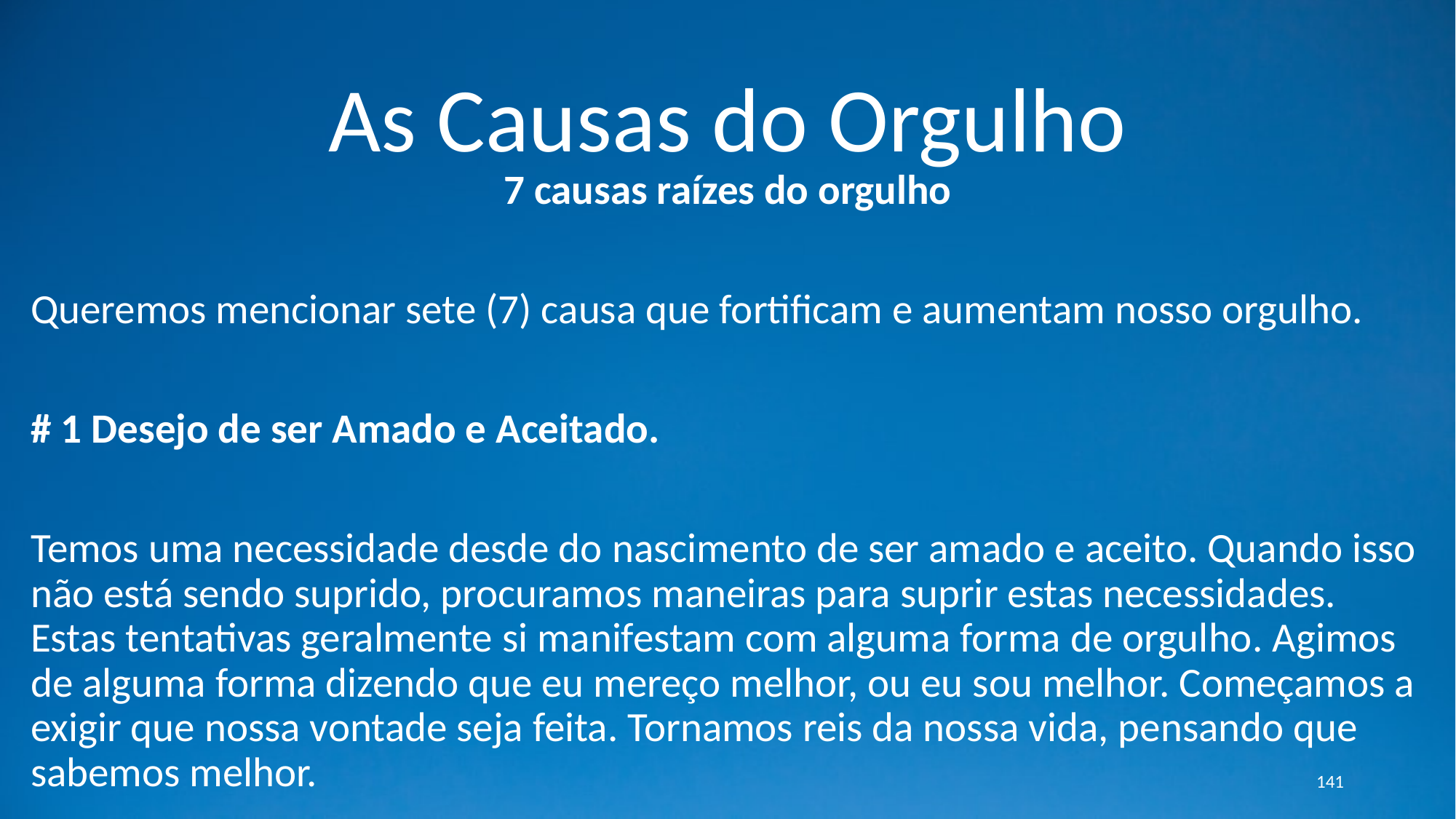

# As Causas do Orgulho
7 causas raízes do orgulho

Queremos mencionar sete (7) causa que fortificam e aumentam nosso orgulho.

# 1 Desejo de ser Amado e Aceitado.

Temos uma necessidade desde do nascimento de ser amado e aceito. Quando isso não está sendo suprido, procuramos maneiras para suprir estas necessidades. Estas tentativas geralmente si manifestam com alguma forma de orgulho. Agimos de alguma forma dizendo que eu mereço melhor, ou eu sou melhor. Começamos a exigir que nossa vontade seja feita. Tornamos reis da nossa vida, pensando que sabemos melhor.
141